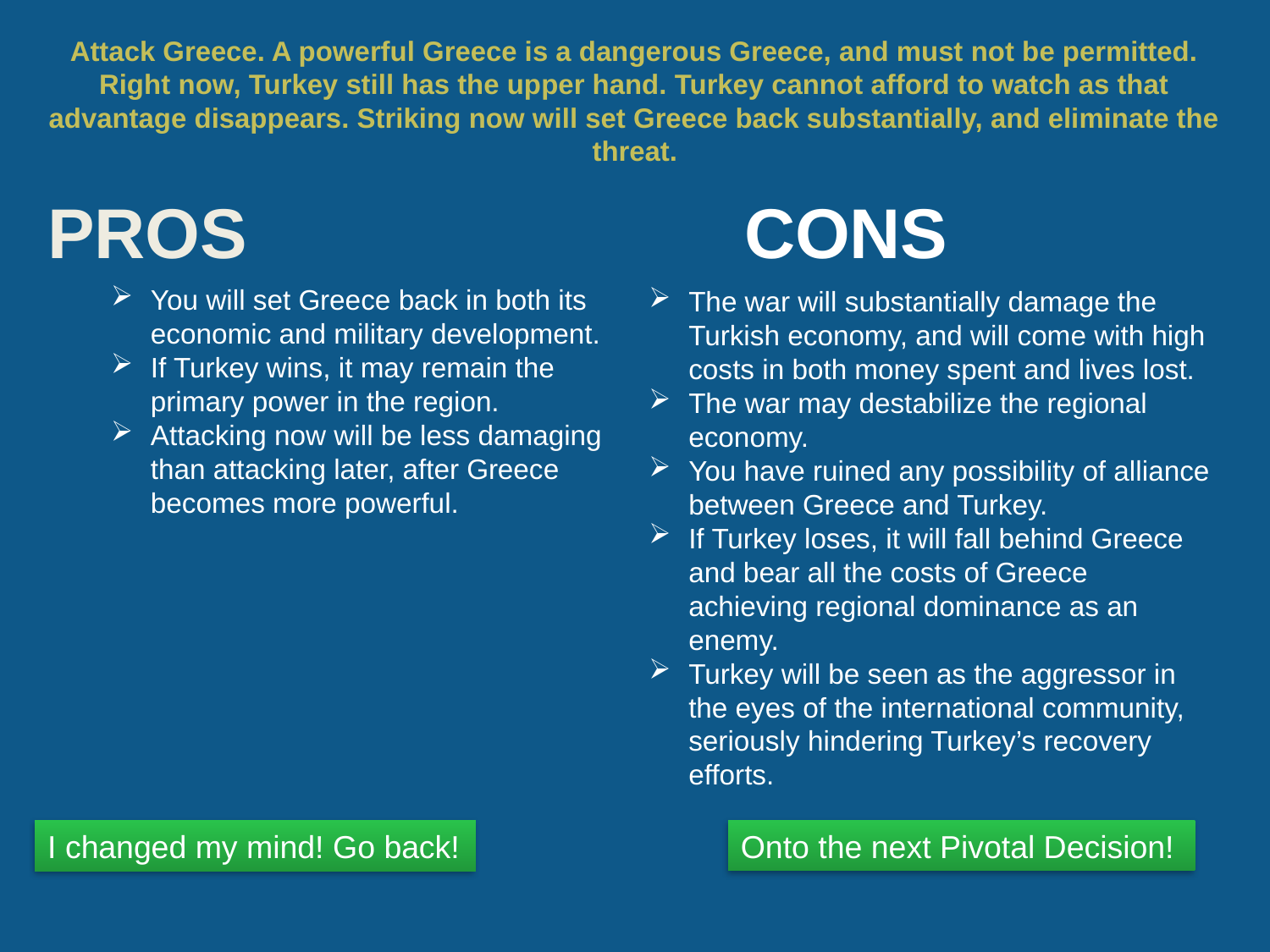

# Attack Greece. A powerful Greece is a dangerous Greece, and must not be permitted. Right now, Turkey still has the upper hand. Turkey cannot afford to watch as that advantage disappears. Striking now will set Greece back substantially, and eliminate the threat.
You will set Greece back in both its economic and military development.
If Turkey wins, it may remain the primary power in the region.
Attacking now will be less damaging than attacking later, after Greece becomes more powerful.
The war will substantially damage the Turkish economy, and will come with high costs in both money spent and lives lost.
The war may destabilize the regional economy.
You have ruined any possibility of alliance between Greece and Turkey.
If Turkey loses, it will fall behind Greece and bear all the costs of Greece achieving regional dominance as an enemy.
Turkey will be seen as the aggressor in the eyes of the international community, seriously hindering Turkey’s recovery efforts.